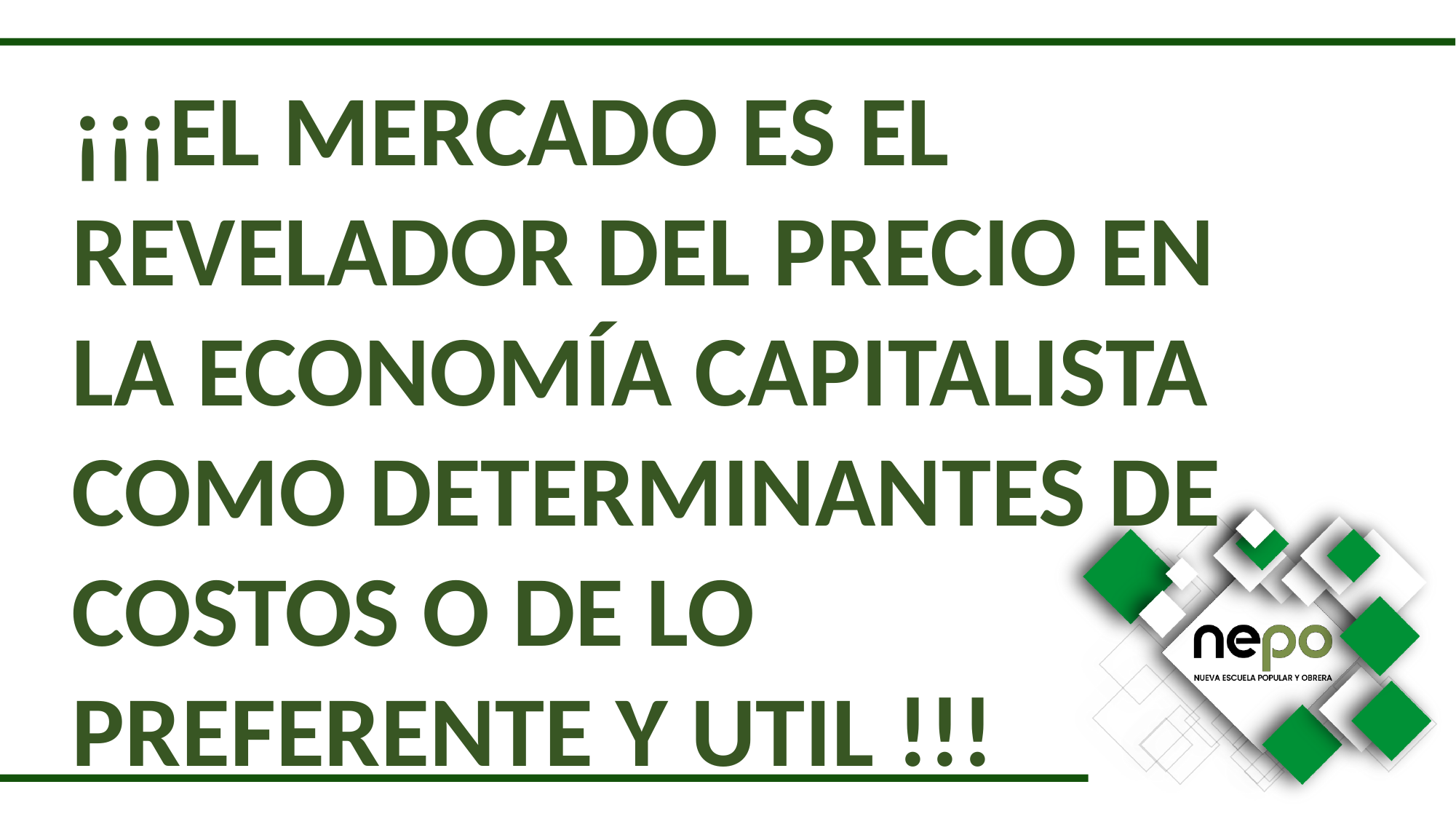

¡¡¡EL MERCADO ES EL REVELADOR DEL PRECIO EN LA ECONOMÍA CAPITALISTA COMO DETERMINANTES DE COSTOS O DE LO PREFERENTE Y UTIL !!!